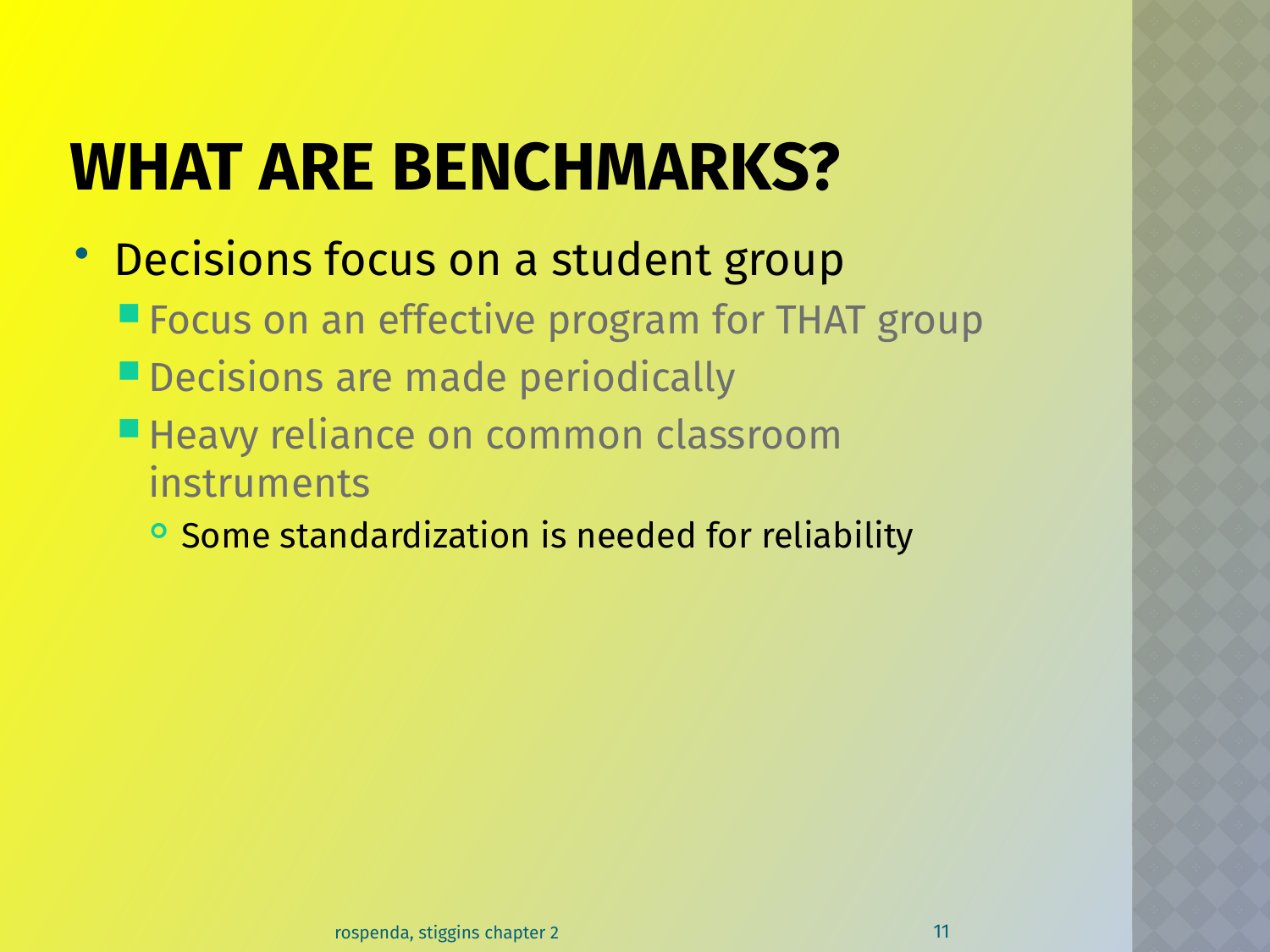

# What are Benchmarks?
Decisions focus on a student group
Focus on an effective program for THAT group
Decisions are made periodically
Heavy reliance on common classroom instruments
Some standardization is needed for reliability
11
rospenda, stiggins chapter 2